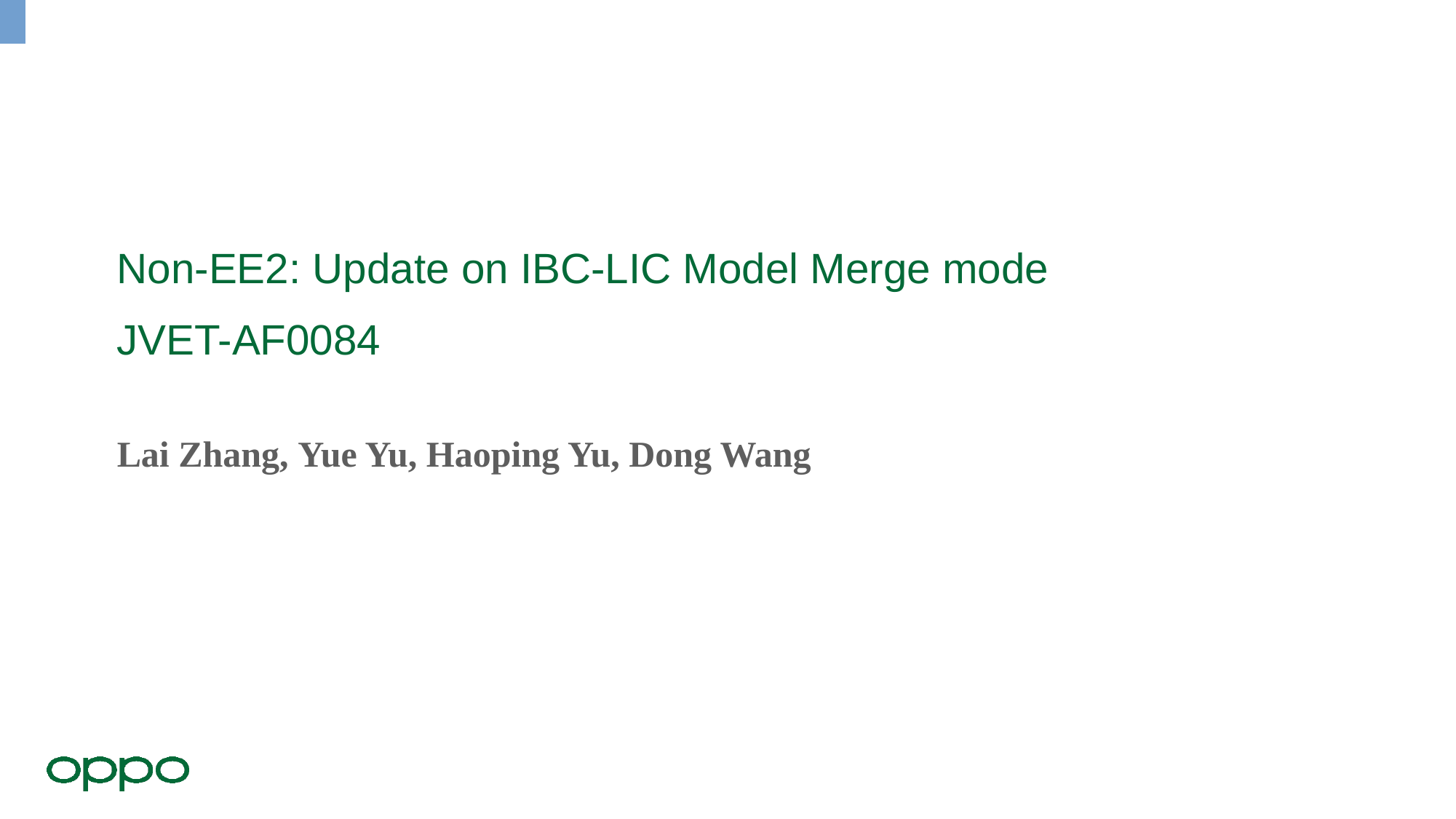

# Non-EE2: Update on IBC-LIC Model Merge mode JVET-AF0084
Lai Zhang, Yue Yu, Haoping Yu, Dong Wang